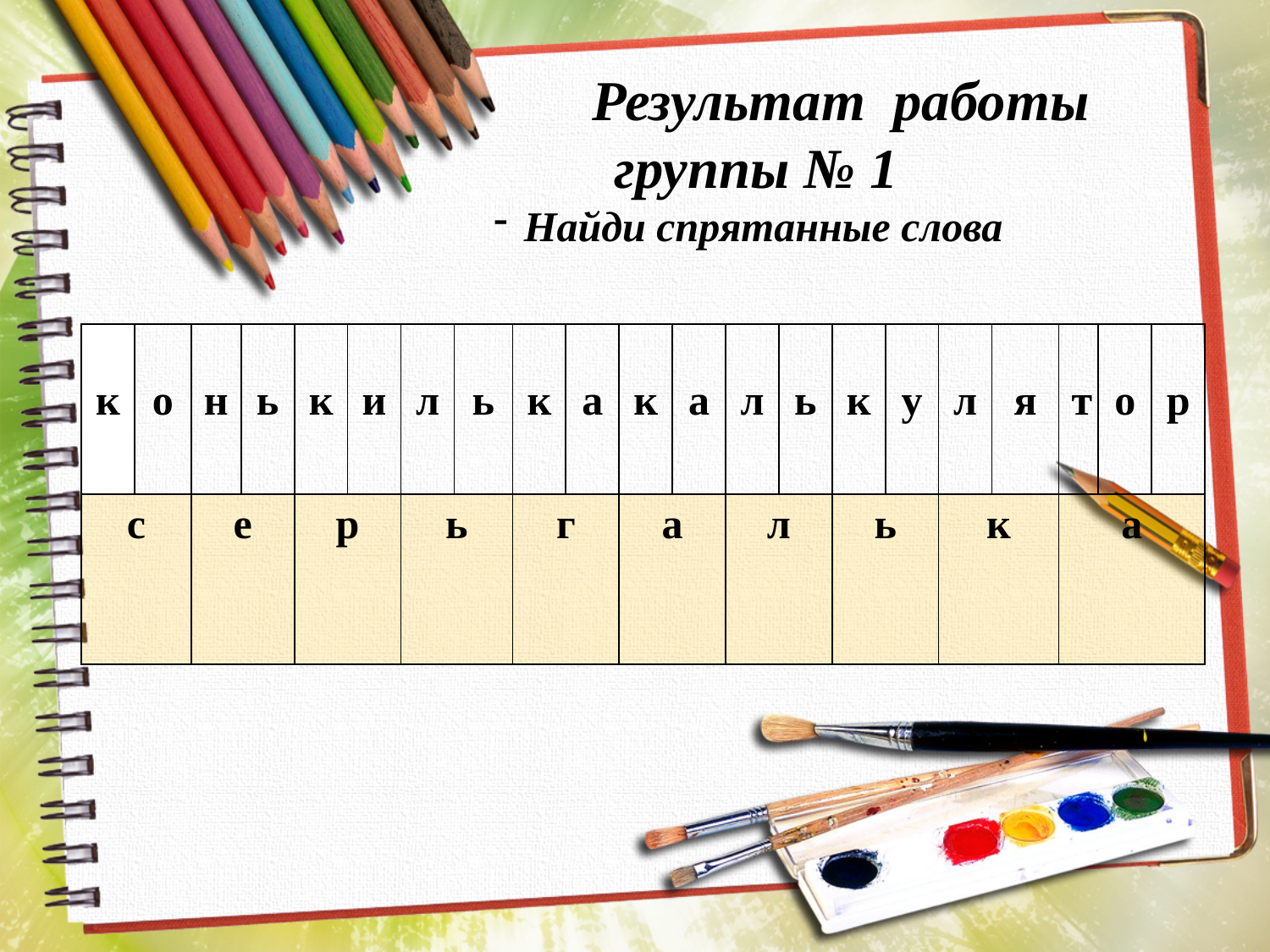

Результат  работы группы № 1
Найди спрятанные слова

| к | о | н | ь | к | и | л | ь | к | а | к | а | л | ь | к | у | л | я | т | о | р |
| --- | --- | --- | --- | --- | --- | --- | --- | --- | --- | --- | --- | --- | --- | --- | --- | --- | --- | --- | --- | --- |
| с |  | е |  | р |  | ь |  | г |  | а |  | л |  | ь |  | к |  | а |  |  |